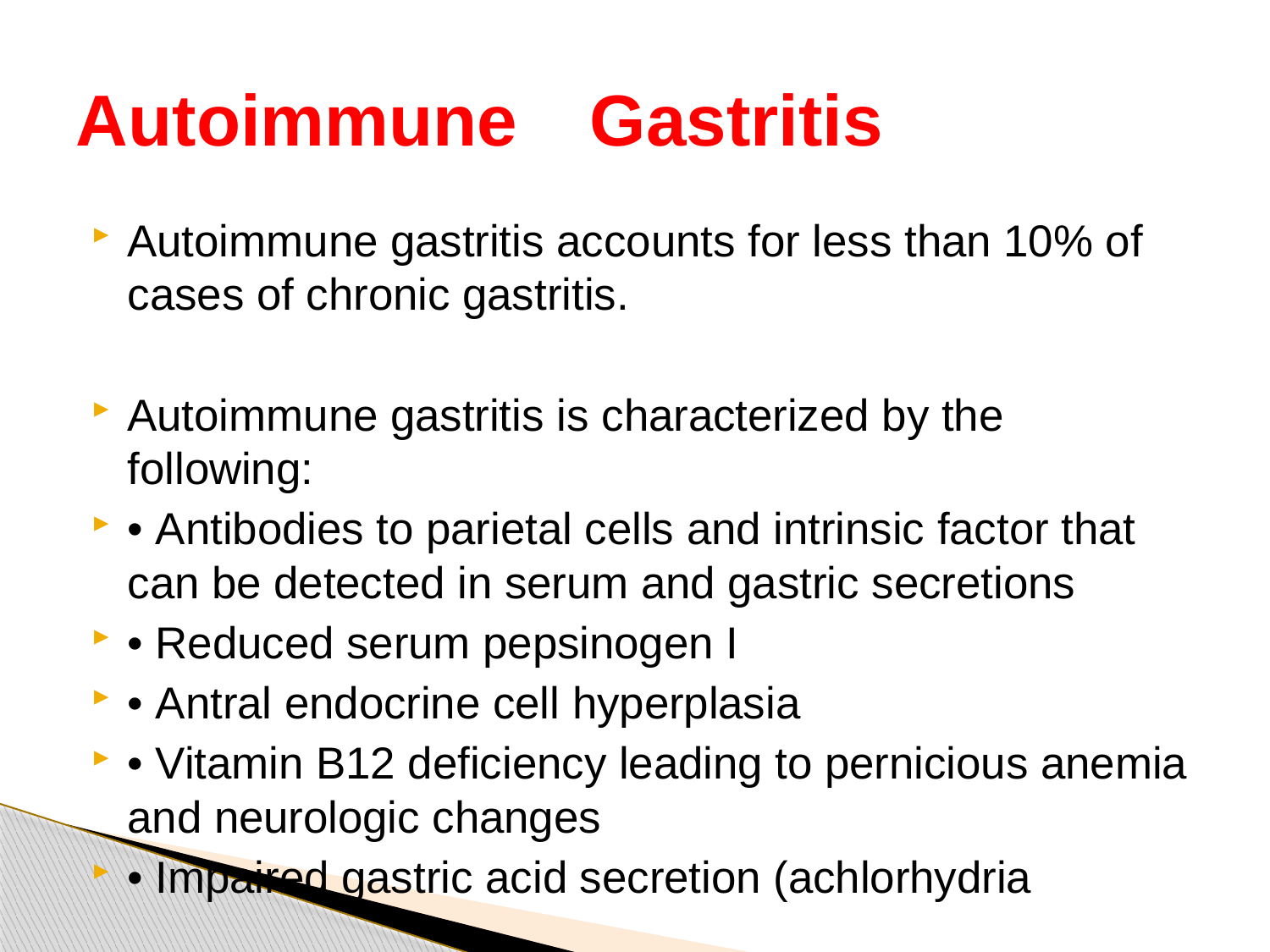

# Autoimmune Gastritis
Autoimmune gastritis accounts for less than 10% of cases of chronic gastritis.

Autoimmune gastritis is characterized by the following:
• Antibodies to parietal cells and intrinsic factor that can be detected in serum and gastric secretions
• Reduced serum pepsinogen I
• Antral endocrine cell hyperplasia
• Vitamin B12 deficiency leading to pernicious anemia and neurologic changes
• Impaired gastric acid secretion (achlorhydria